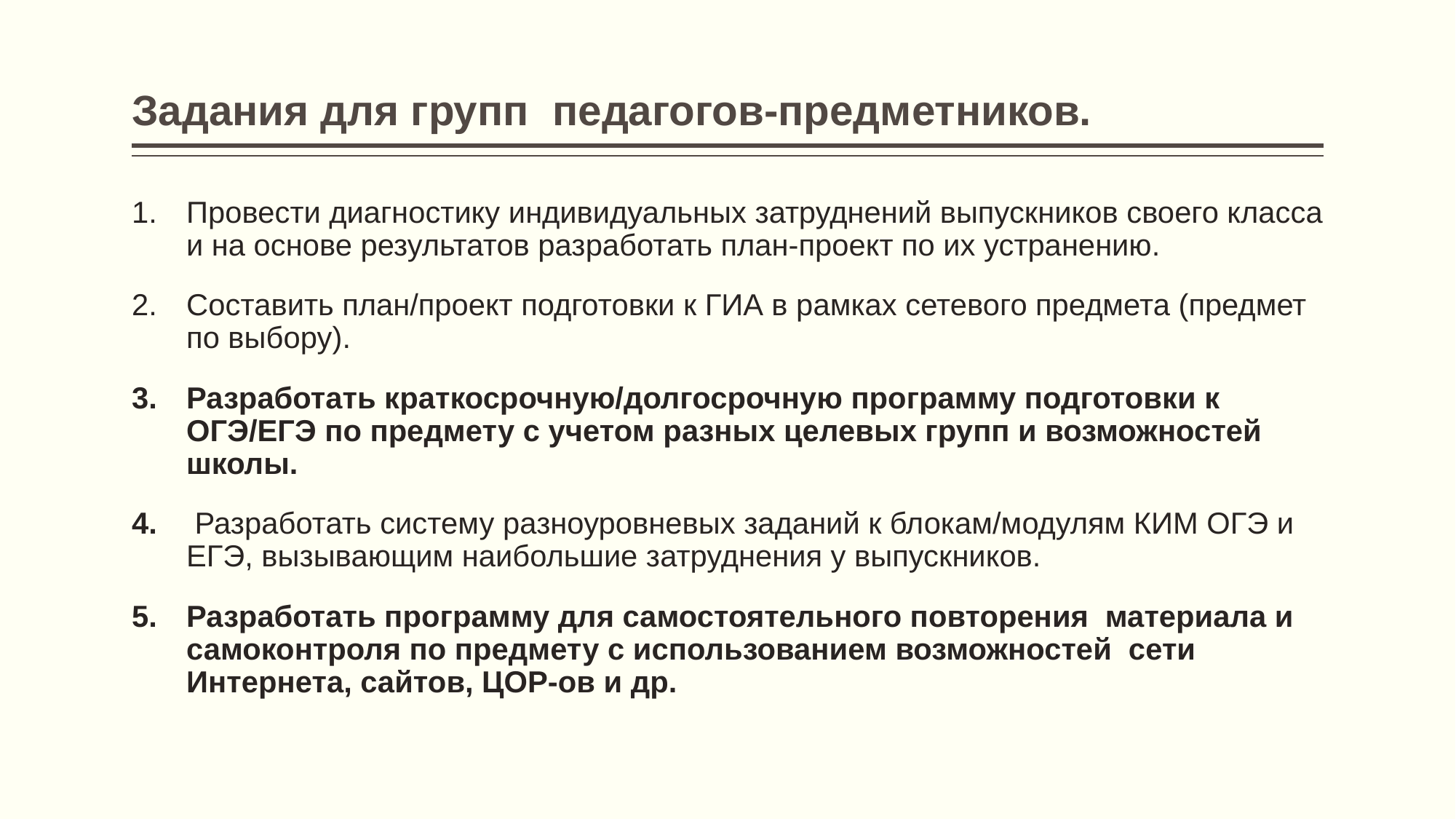

# Задания для групп  педагогов-предметников.
Провести диагностику индивидуальных затруднений выпускников своего класса и на основе результатов разработать план-проект по их устранению.
Составить план/проект подготовки к ГИА в рамках сетевого предмета (предмет по выбору).
Разработать краткосрочную/долгосрочную программу подготовки к ОГЭ/ЕГЭ по предмету с учетом разных целевых групп и возможностей школы.
 Разработать систему разноуровневых заданий к блокам/модулям КИМ ОГЭ и ЕГЭ, вызывающим наибольшие затруднения у выпускников.
Разработать программу для самостоятельного повторения  материала и самоконтроля по предмету с использованием возможностей  сети Интернета, сайтов, ЦОР-ов и др.